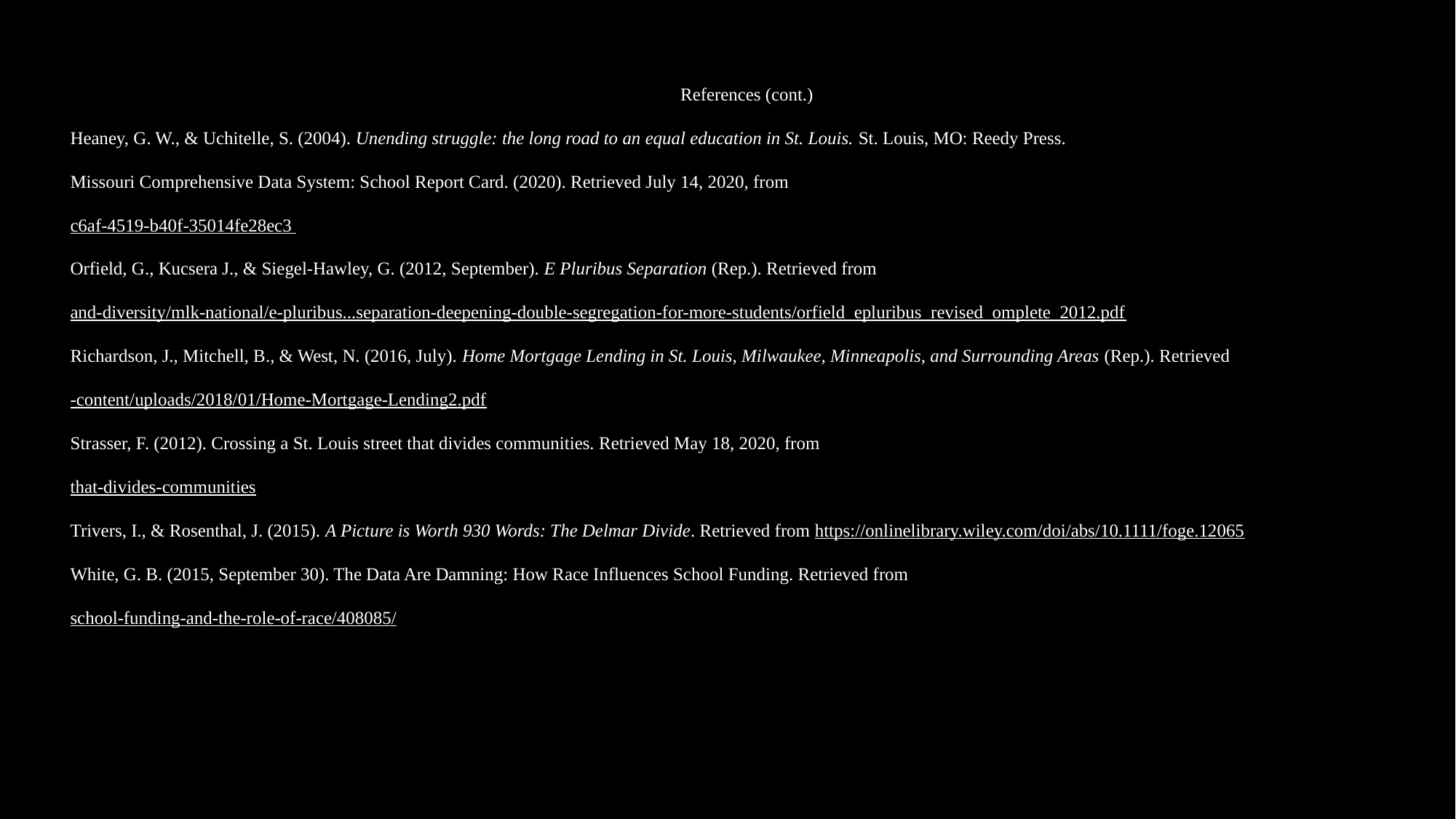

References (cont.)
Heaney, G. W., & Uchitelle, S. (2004). Unending struggle: the long road to an equal education in St. Louis. St. Louis, MO: Reedy Press.
Missouri Comprehensive Data System: School Report Card. (2020). Retrieved July 14, 2020, from https:/apps.dese.mo.gov/MCDS/Reports/SSRS_Print.aspx?Reportid=94388269-	c6af-4519-b40f-35014fe28ec3
Orfield, G., Kucsera J., & Siegel-Hawley, G. (2012, September). E Pluribus Separation (Rep.). Retrieved from https://civilrightsproject.ucla.edu/research/k-12-education/integration-	and-diversity/mlk-national/e-pluribus...separation-deepening-double-segregation-for-more-students/orfield_epluribus_revised_omplete_2012.pdf
Richardson, J., Mitchell, B., & West, N. (2016, July). Home Mortgage Lending in St. Louis, Milwaukee, Minneapolis, and Surrounding Areas (Rep.). Retrieved https://ncrc.org/wp		-content/uploads/2018/01/Home-Mortgage-Lending2.pdf
Strasser, F. (2012). Crossing a St. Louis street that divides communities. Retrieved May 18, 2020, from https://www.bbc.com/news/av/magazine-17361995/crossing-a-st-louis-street-	that-divides-communities
Trivers, I., & Rosenthal, J. (2015). A Picture is Worth 930 Words: The Delmar Divide. Retrieved from https://onlinelibrary.wiley.com/doi/abs/10.1111/foge.12065
White, G. B. (2015, September 30). The Data Are Damning: How Race Influences School Funding. Retrieved from https://www.theatlantic.com/business/archive/2015/09/public-	school-funding-and-the-role-of-race/408085/